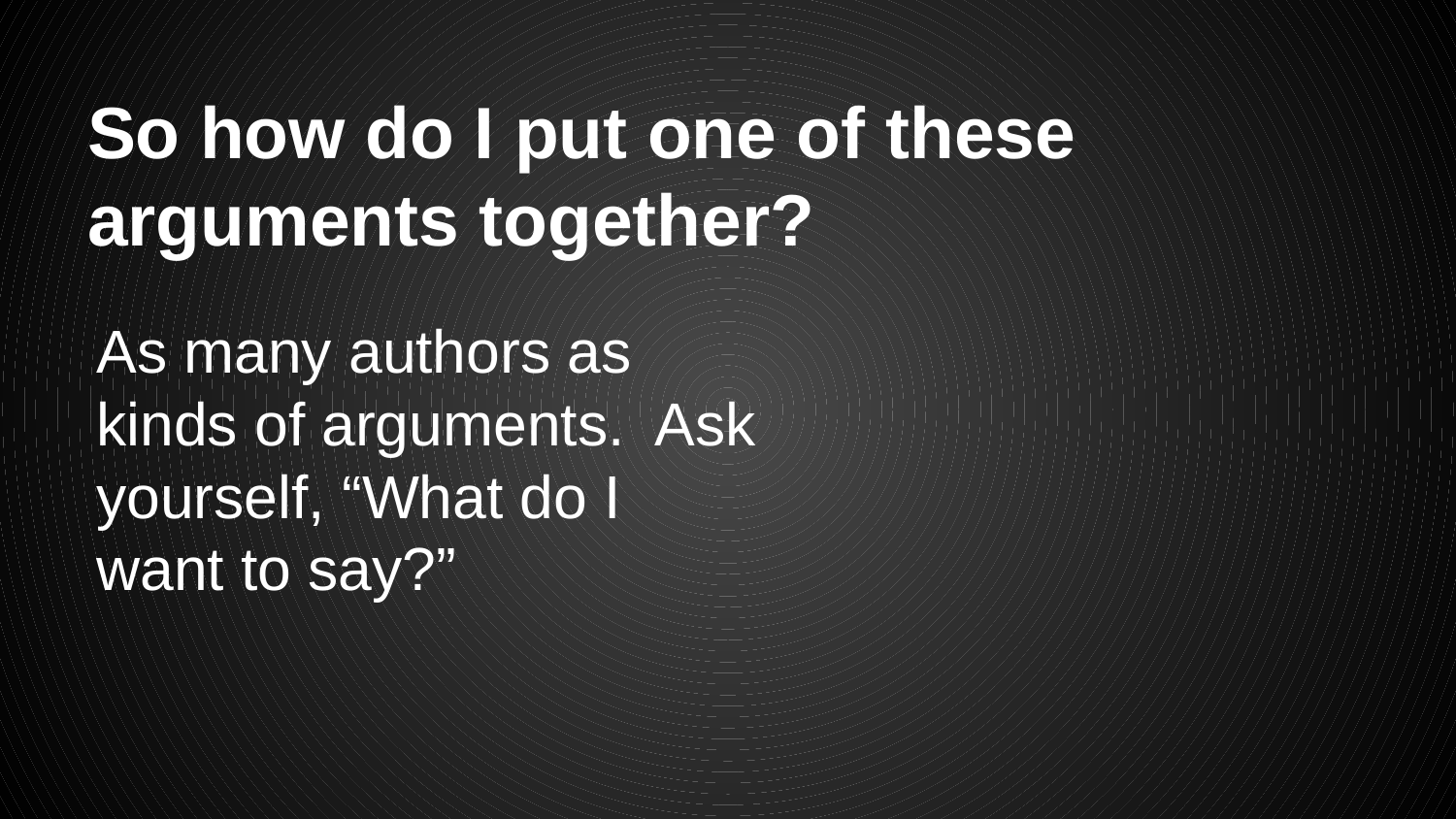

# So how do I put one of these arguments together?
As many authors as kinds of arguments.  Ask yourself, “What do I want to say?”